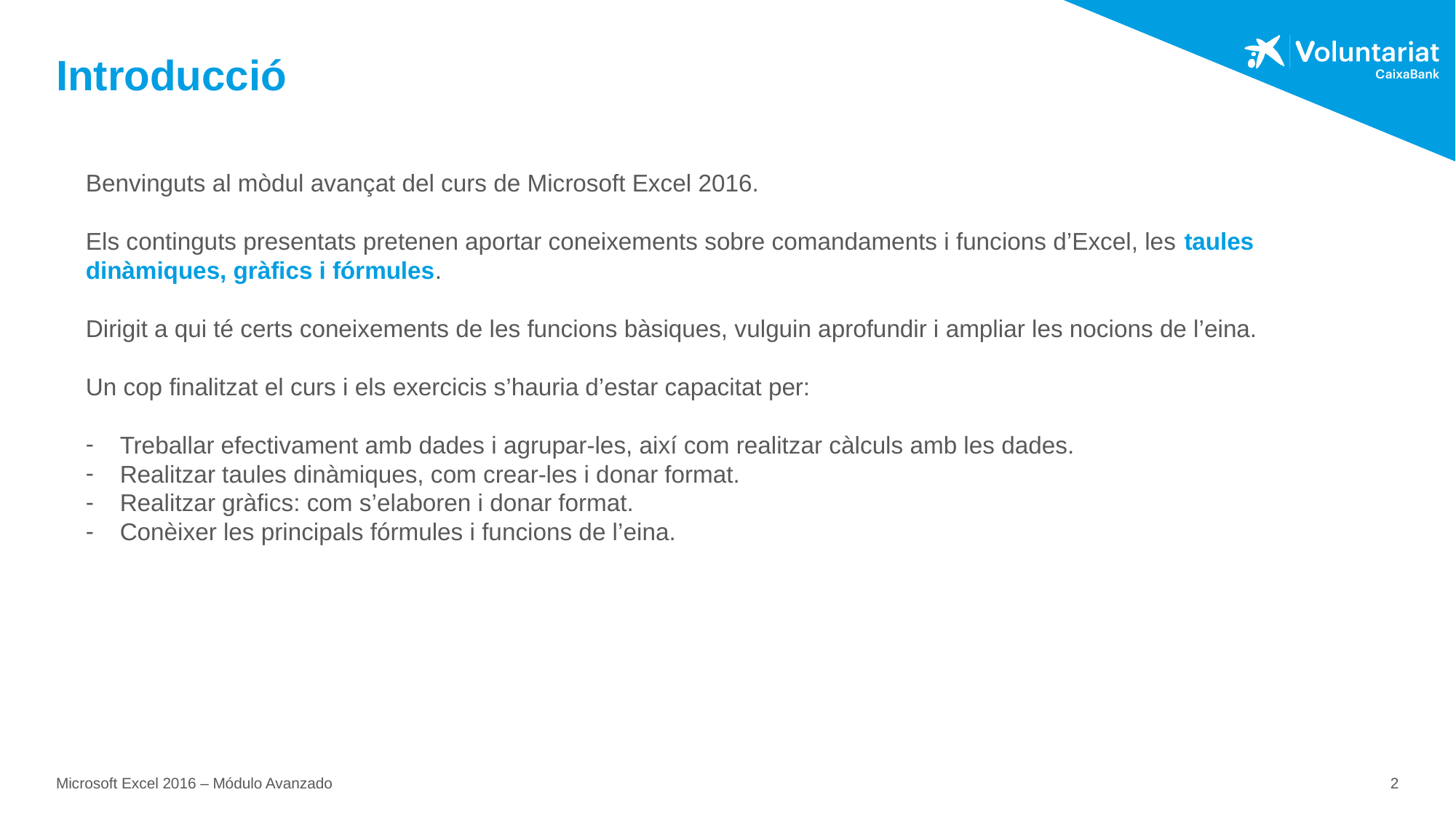

# Introducció
Benvinguts al mòdul avançat del curs de Microsoft Excel 2016.

Els continguts presentats pretenen aportar coneixements sobre comandaments i funcions d’Excel, les taules dinàmiques, gràfics i fórmules.

Dirigit a qui té certs coneixements de les funcions bàsiques, vulguin aprofundir i ampliar les nocions de l’eina.

Un cop finalitzat el curs i els exercicis s’hauria d’estar capacitat per:

Treballar efectivament amb dades i agrupar-les, així com realitzar càlculs amb les dades.
Realitzar taules dinàmiques, com crear-les i donar format.
Realitzar gràfics: com s’elaboren i donar format.
Conèixer les principals fórmules i funcions de l’eina.